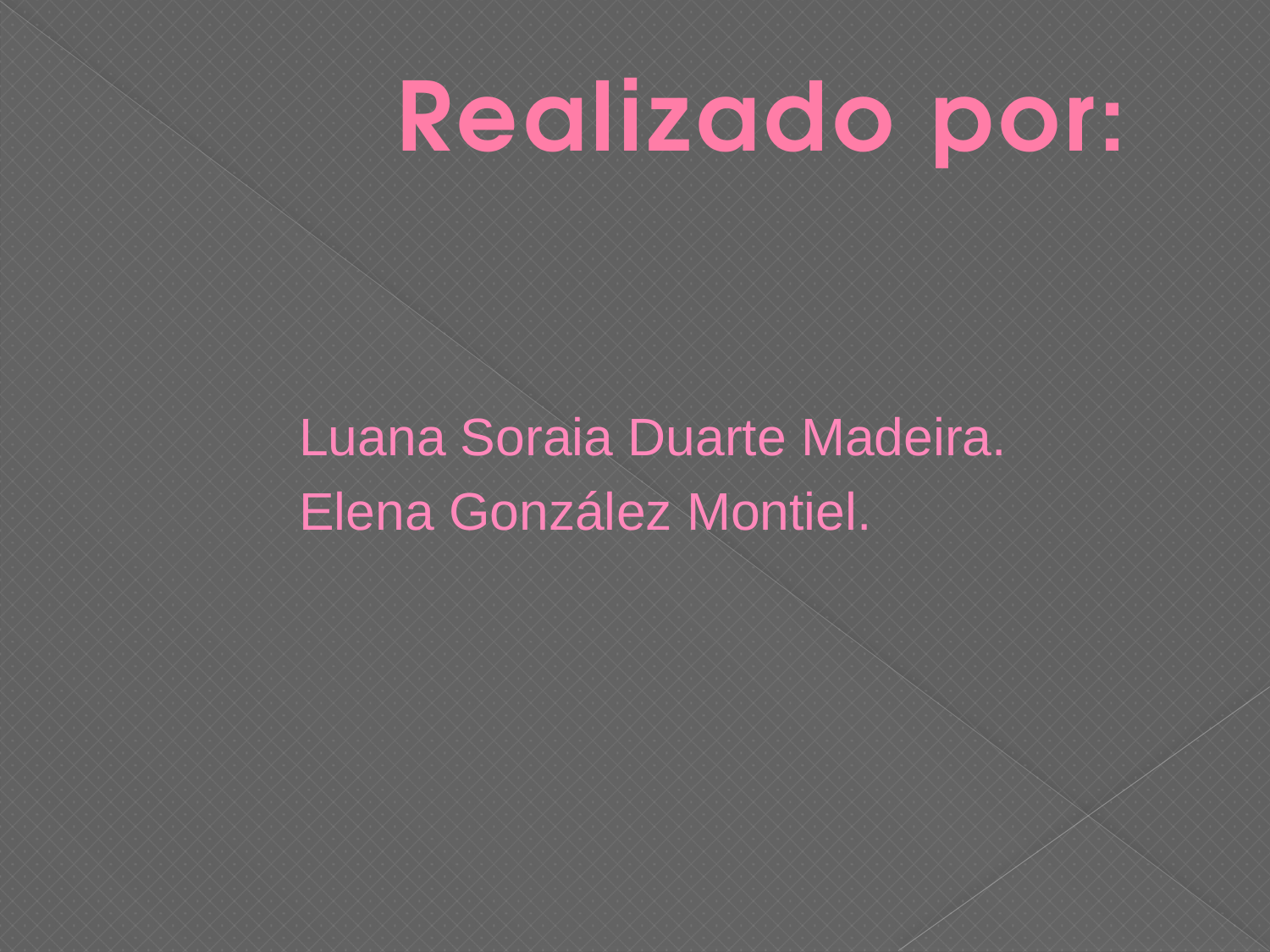

Realizado por:
Luana Soraia Duarte Madeira.
Elena González Montiel.